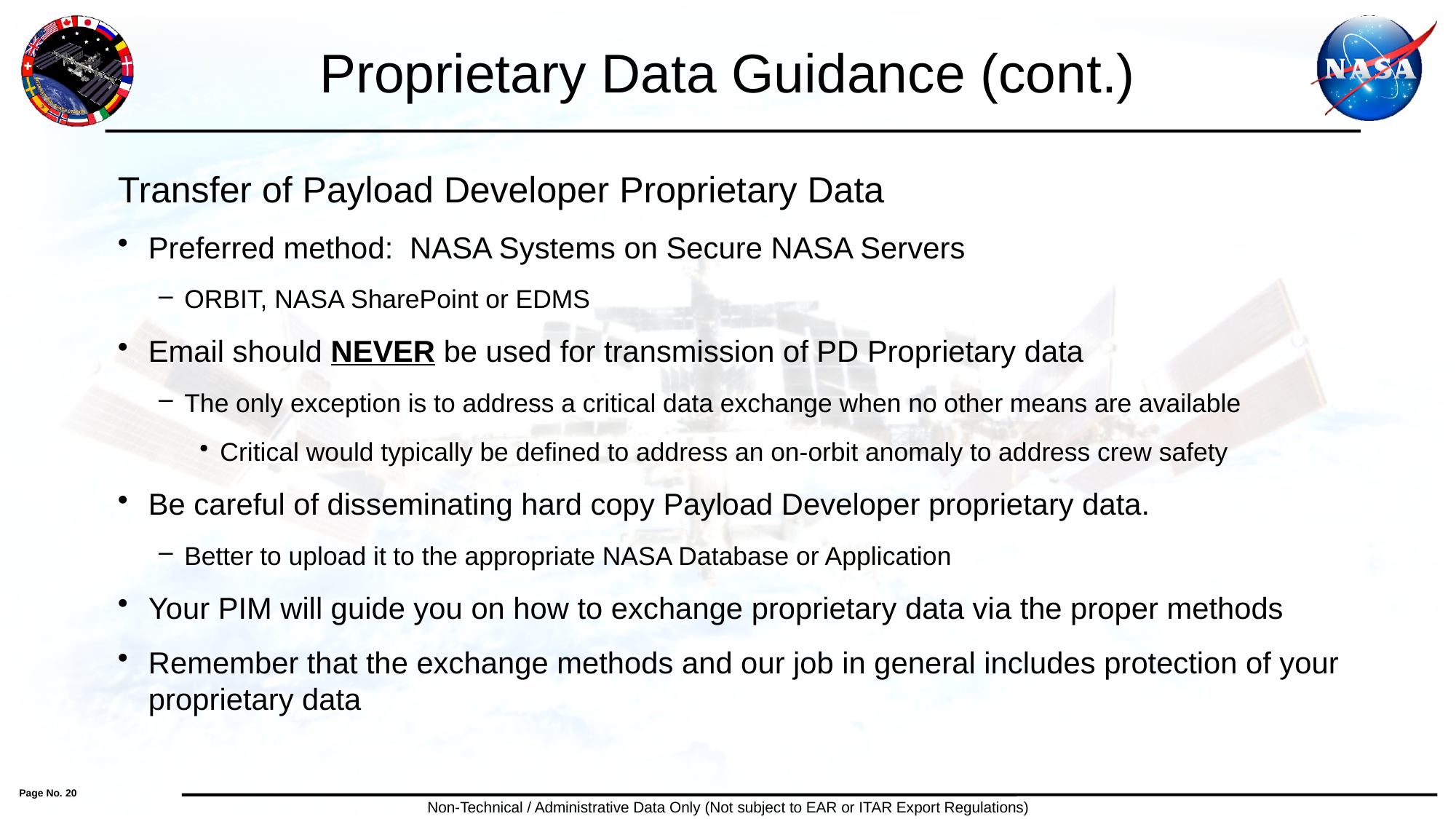

# Proprietary Data Guidance (cont.)
Transfer of Payload Developer Proprietary Data
Preferred method:  NASA Systems on Secure NASA Servers
ORBIT, NASA SharePoint or EDMS
Email should NEVER be used for transmission of PD Proprietary data
The only exception is to address a critical data exchange when no other means are available
Critical would typically be defined to address an on-orbit anomaly to address crew safety
Be careful of disseminating hard copy Payload Developer proprietary data.
Better to upload it to the appropriate NASA Database or Application
Your PIM will guide you on how to exchange proprietary data via the proper methods
Remember that the exchange methods and our job in general includes protection of your proprietary data